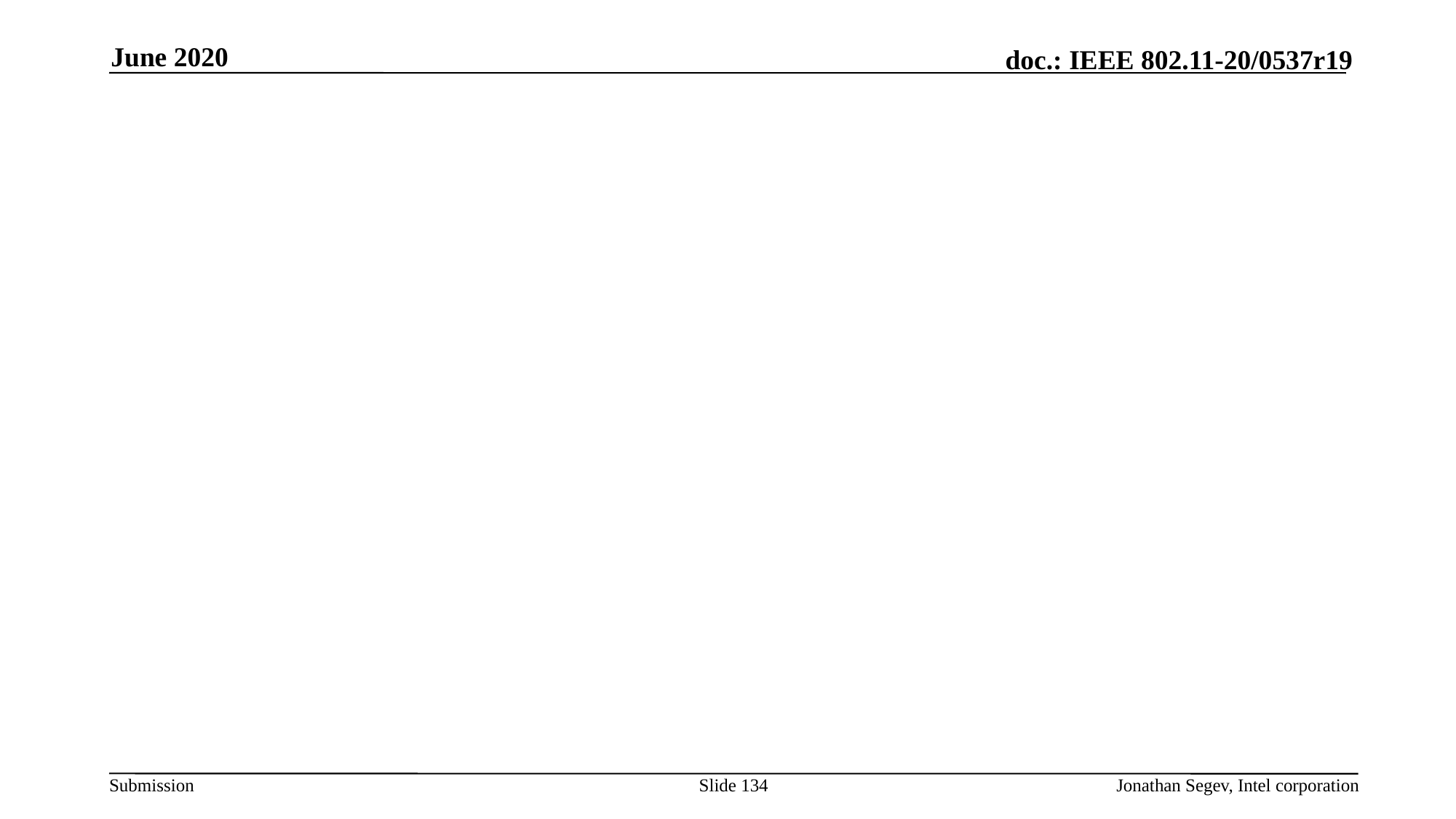

June 2020
#

Slide 134
Jonathan Segev, Intel corporation